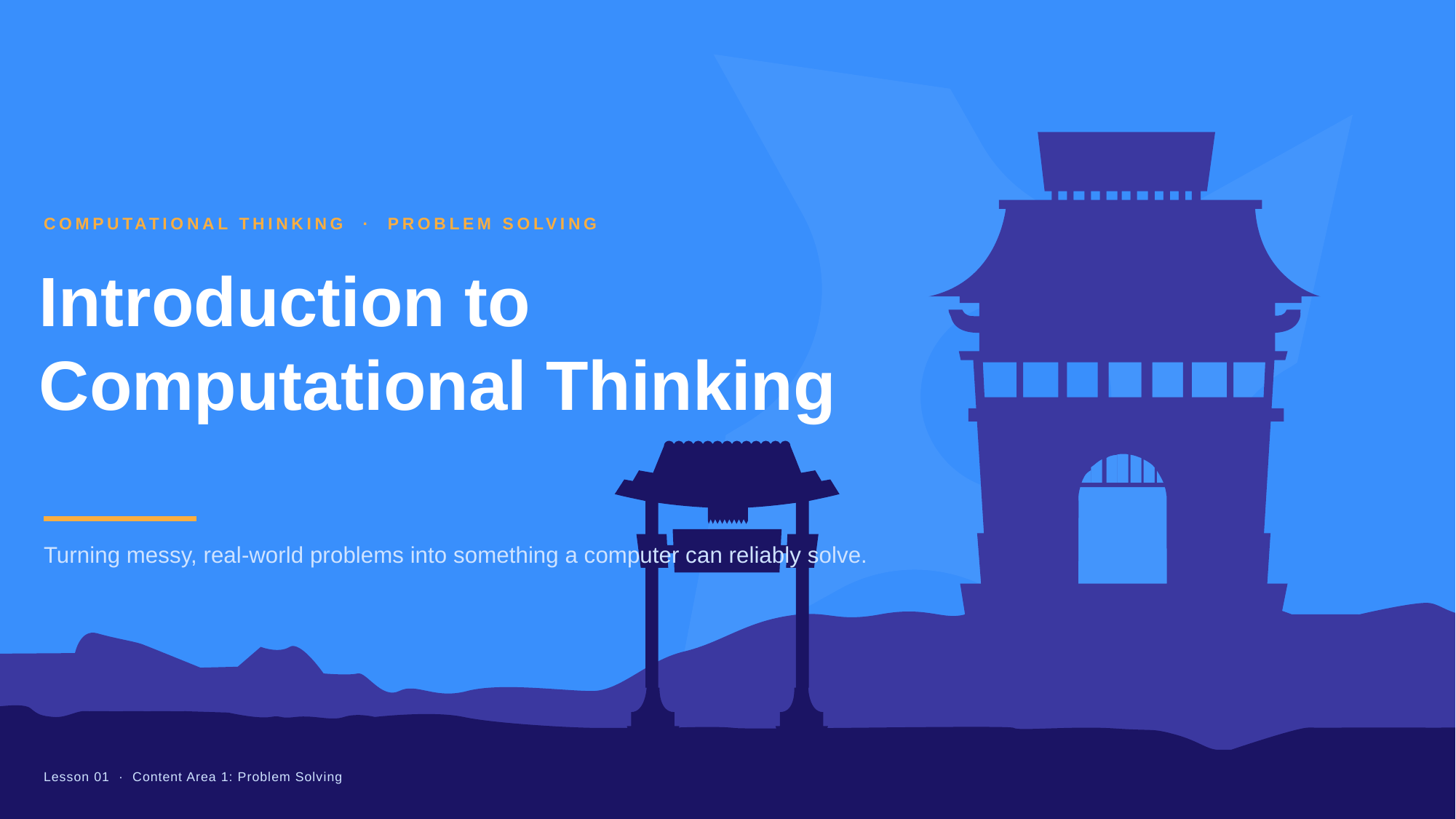

COMPUTATIONAL THINKING  ·  PROBLEM SOLVING
Introduction to
Computational Thinking
Turning messy, real-world problems into something a computer can reliably solve.
Lesson 01  ·  Content Area 1: Problem Solving